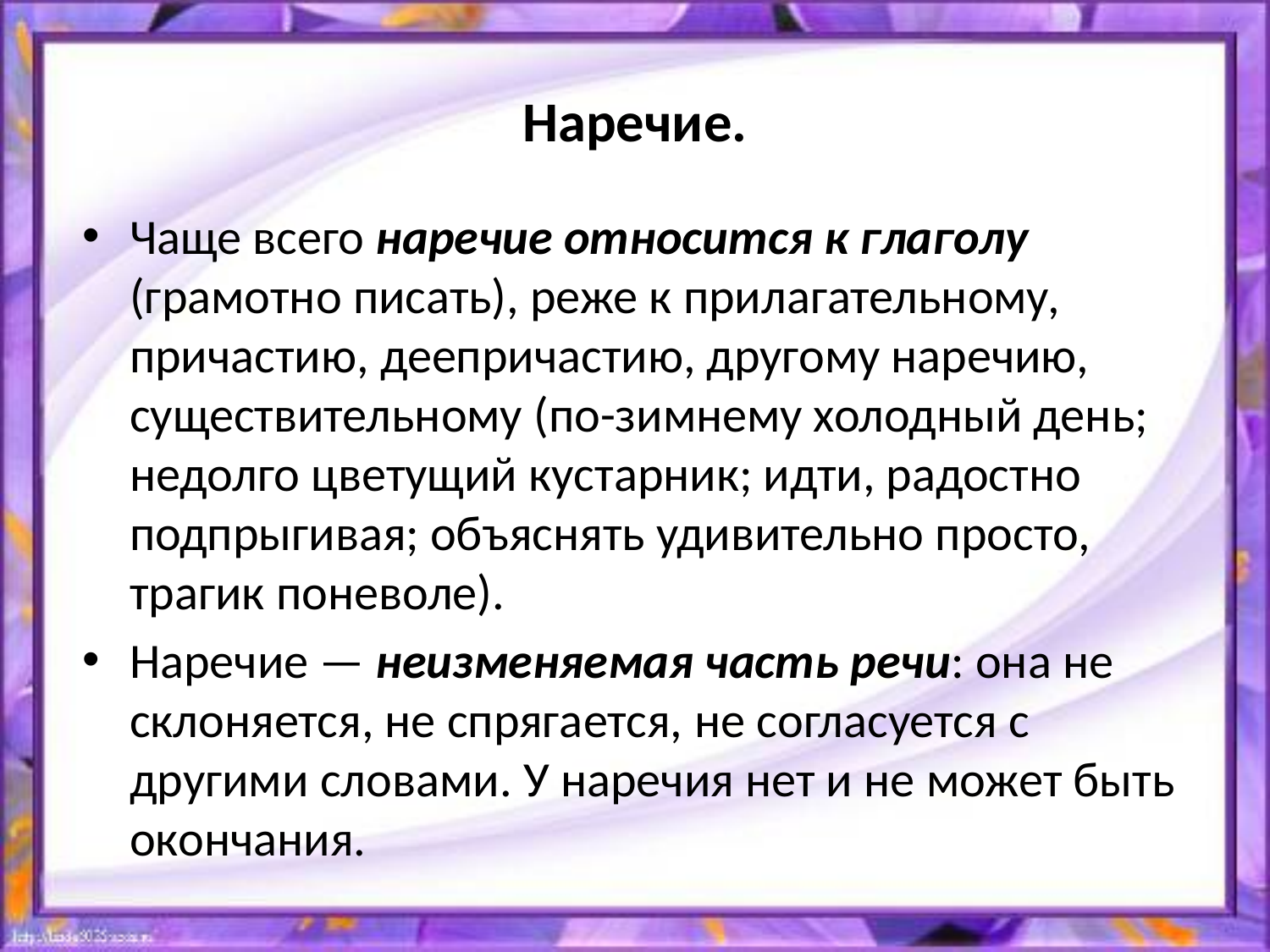

# Наречие.
Чаще всего наречие относится к глаголу (грамотно писать), реже к прилагательному, причастию, деепричастию, другому наречию, существительному (по-зимнему холодный день; недолго цветущий кустарник; идти, радостно подпрыгивая; объяснять удивительно просто, трагик поневоле).
Наречие — неизменяемая часть речи: она не склоняется, не спрягается, не согласуется с другими словами. У наречия нет и не может быть окончания.